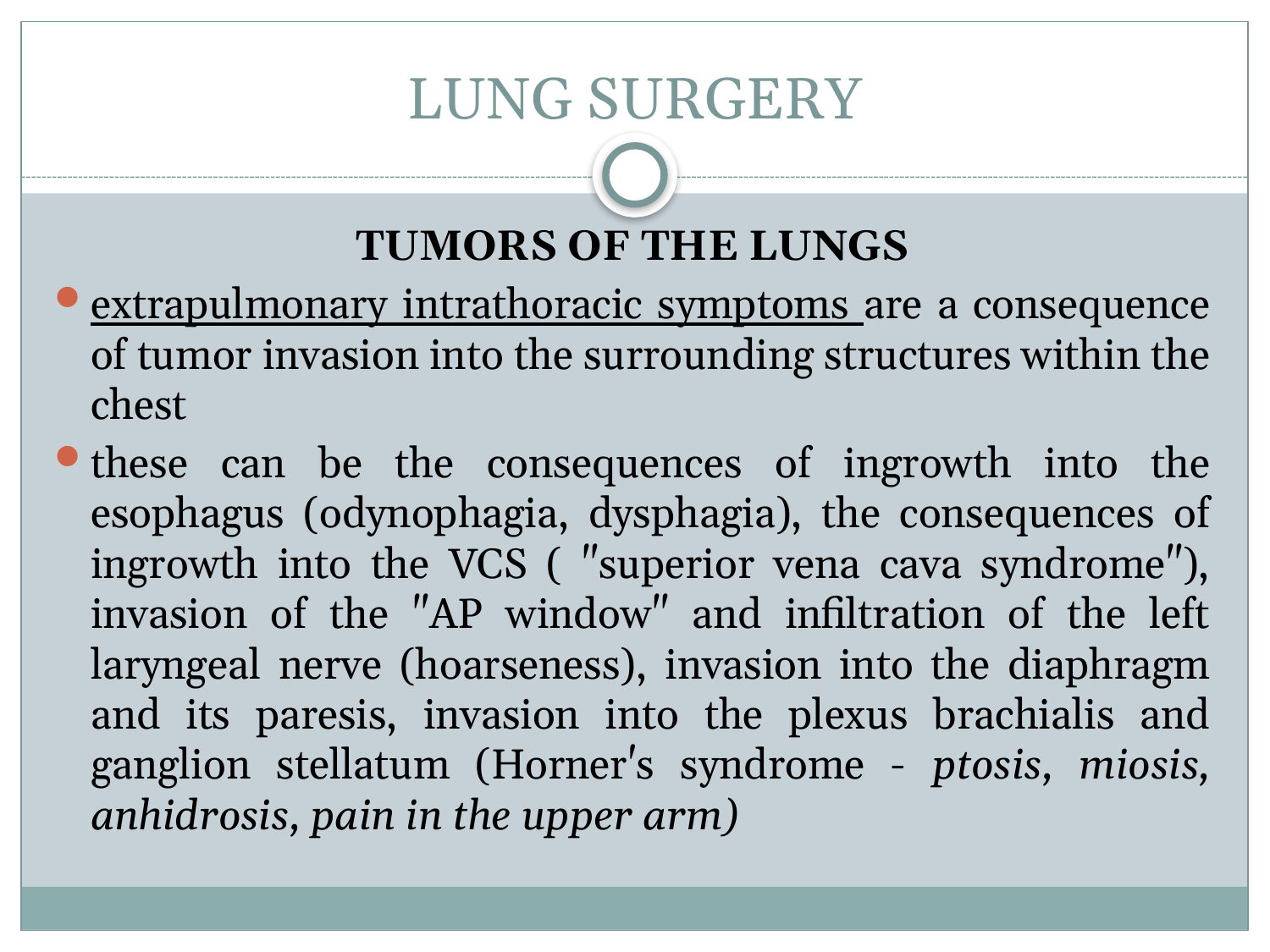

# LUNG SURGERY
TUMORS OF THE LUNGS
extrapulmonary intrathoracic symptoms are a consequence of tumor invasion into the surrounding structures within the chest
these can be the consequences of ingrowth into the esophagus (odynophagia, dysphagia), the consequences of ingrowth into the VCS ( "superior vena cava syndrome"), invasion of the "AP window" and infiltration of the left laryngeal nerve (hoarseness), invasion into the diaphragm and its paresis, invasion into the plexus brachialis and ganglion stellatum (Horner's syndrome - ptosis, miosis, anhidrosis, pain in the upper arm)